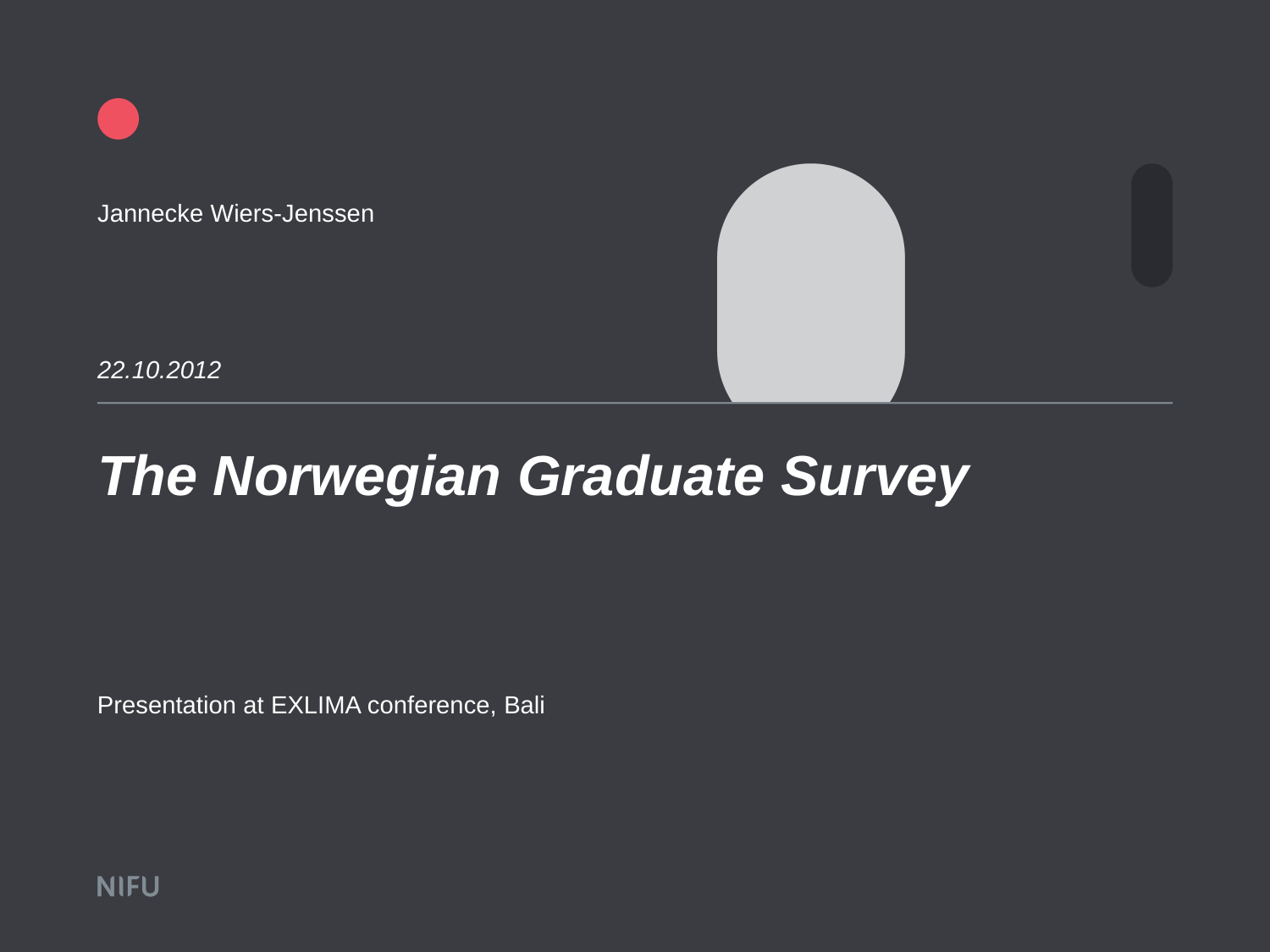

Jannecke Wiers-Jenssen
22.10.2012
# The Norwegian Graduate Survey

Presentation at EXLIMA conference, Bali